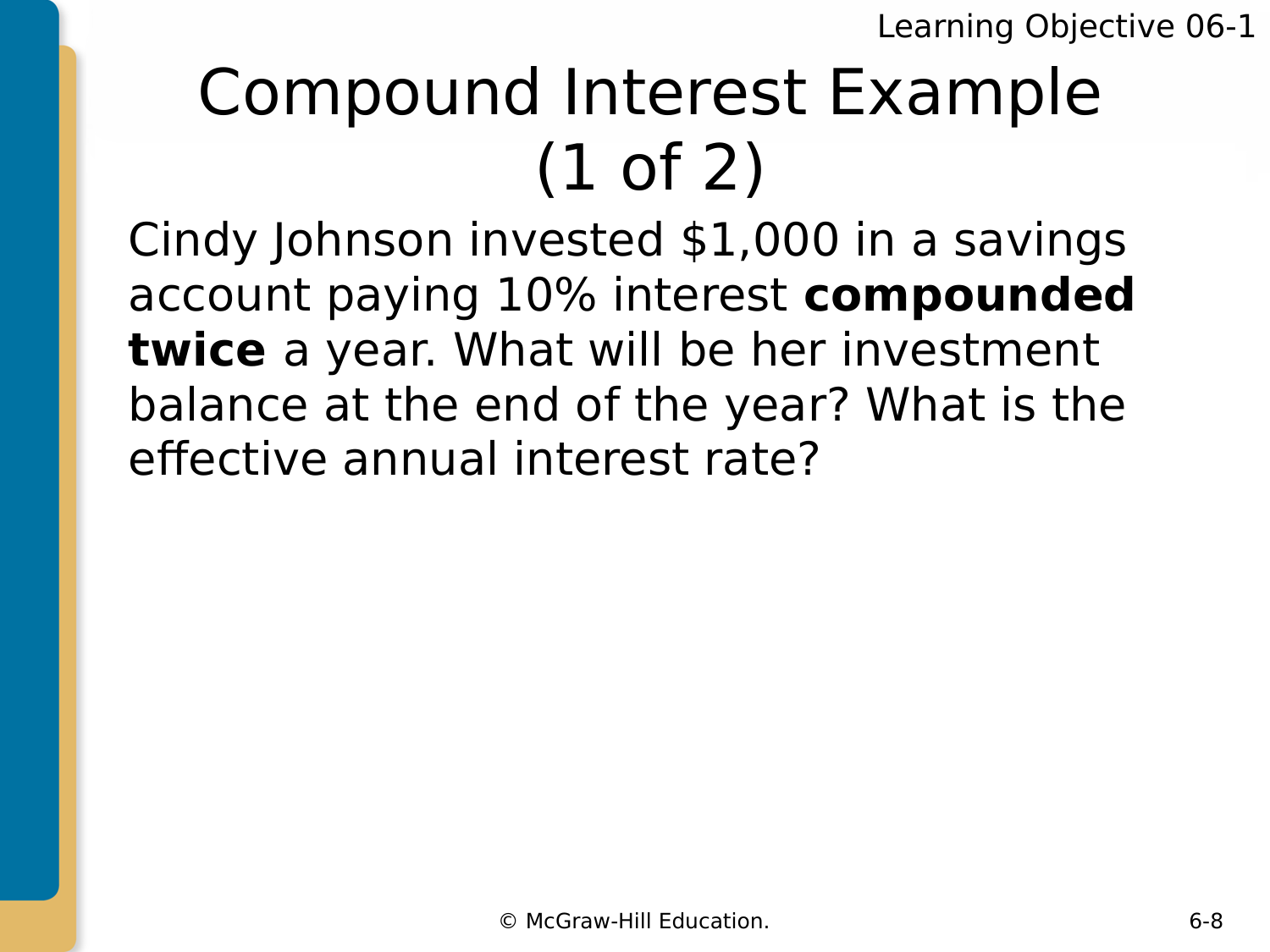

Learning Objective 06-1
# Compound Interest Example (1 of 2)
Cindy Johnson invested $1,000 in a savings account paying 10% interest compounded twice a year. What will be her investment balance at the end of the year? What is the effective annual interest rate?